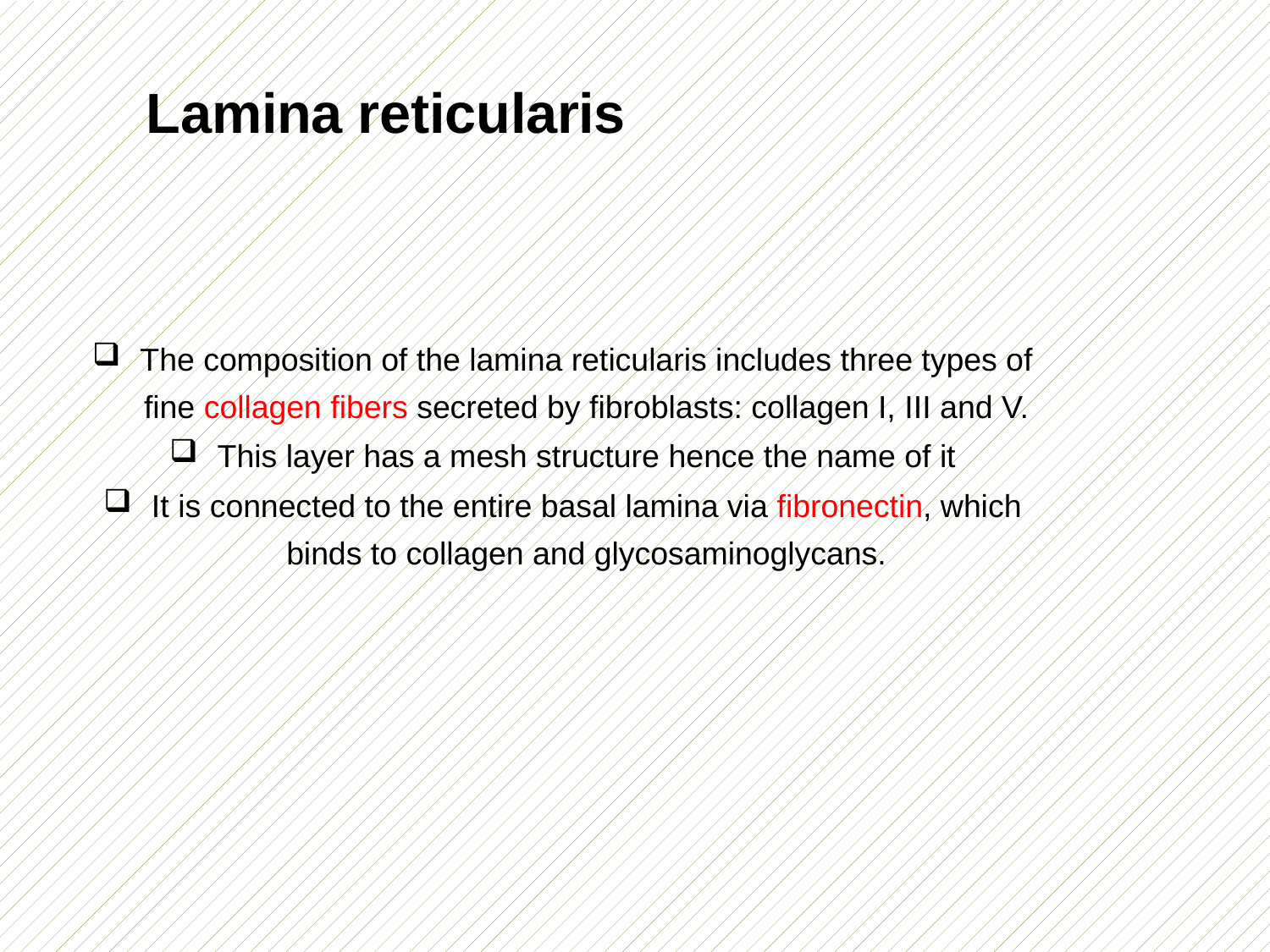

# Lamina reticularis
The composition of the lamina reticularis includes three types of fine collagen fibers secreted by fibroblasts: collagen I, III and V.
This layer has a mesh structure hence the name of it
It is connected to the entire basal lamina via fibronectin, which binds to collagen and glycosaminoglycans.